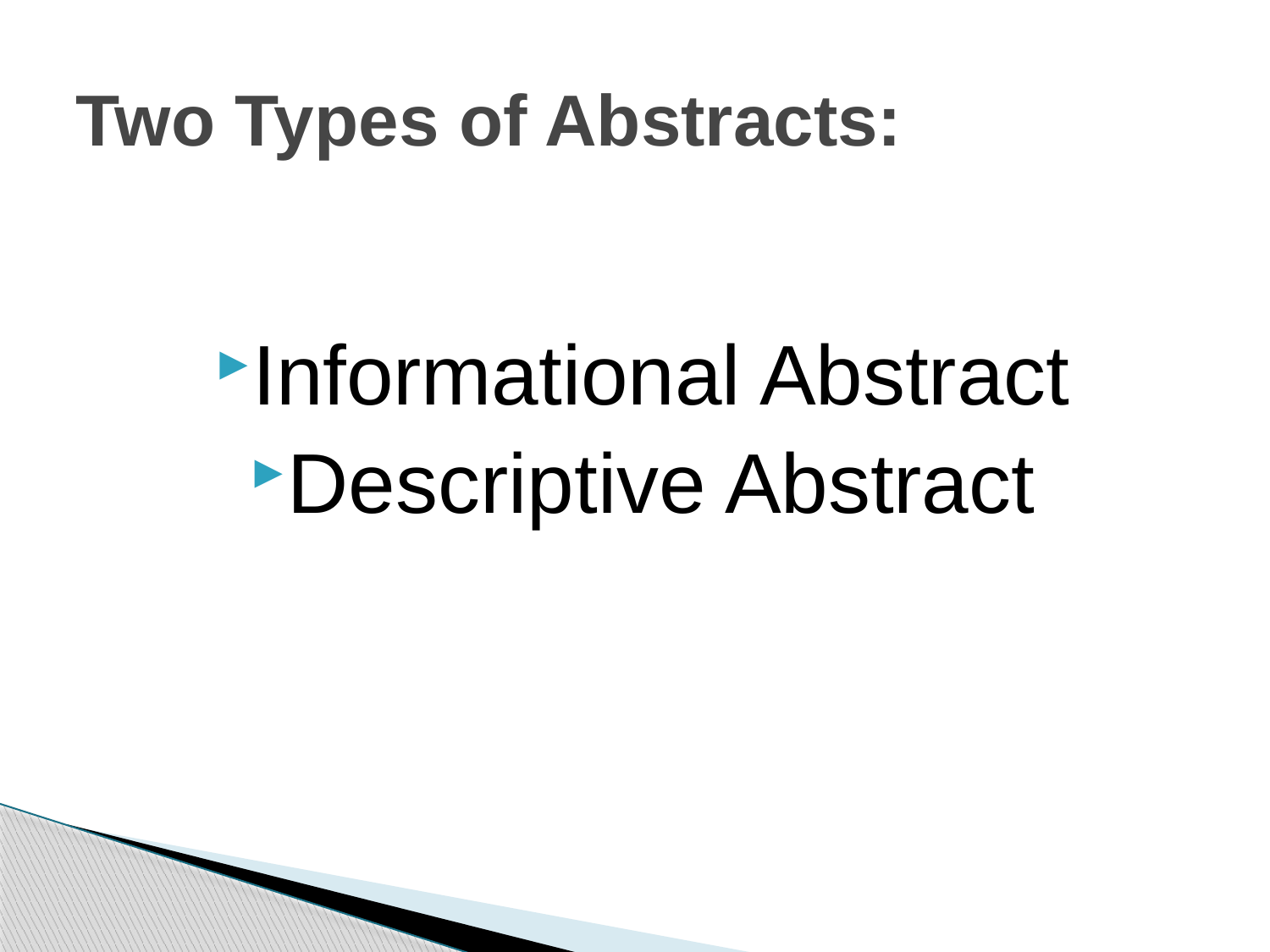

# Two Types of Abstracts:

Informational Abstract
Descriptive Abstract